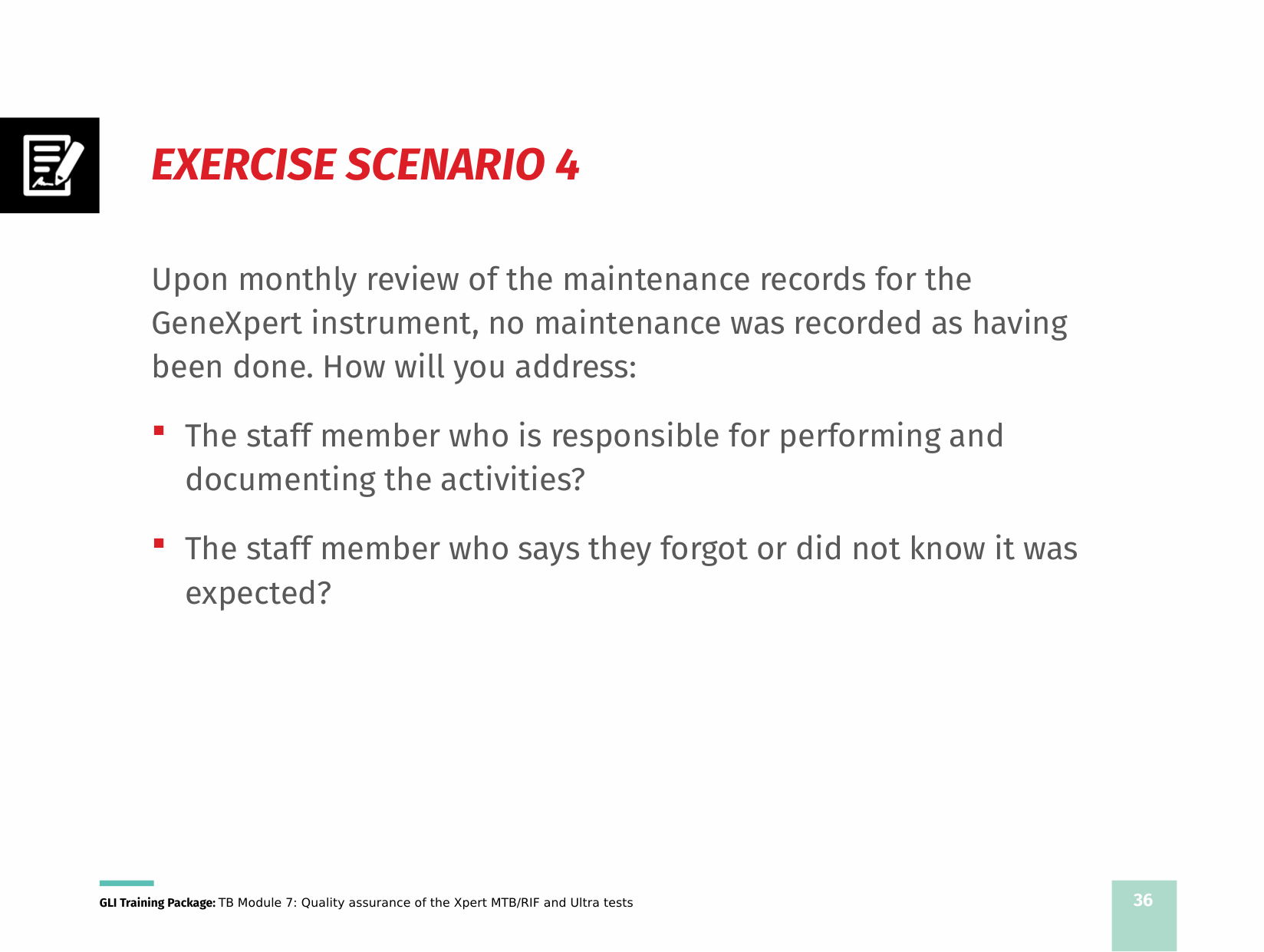

# EXERCISE SCENARIO 4
Upon monthly review of the maintenance records for the GeneXpert instrument, no maintenance was recorded as having been done. How will you address:
The staff member who is responsible for performing and documenting the activities?
The staff member who says they forgot or did not know it was expected?